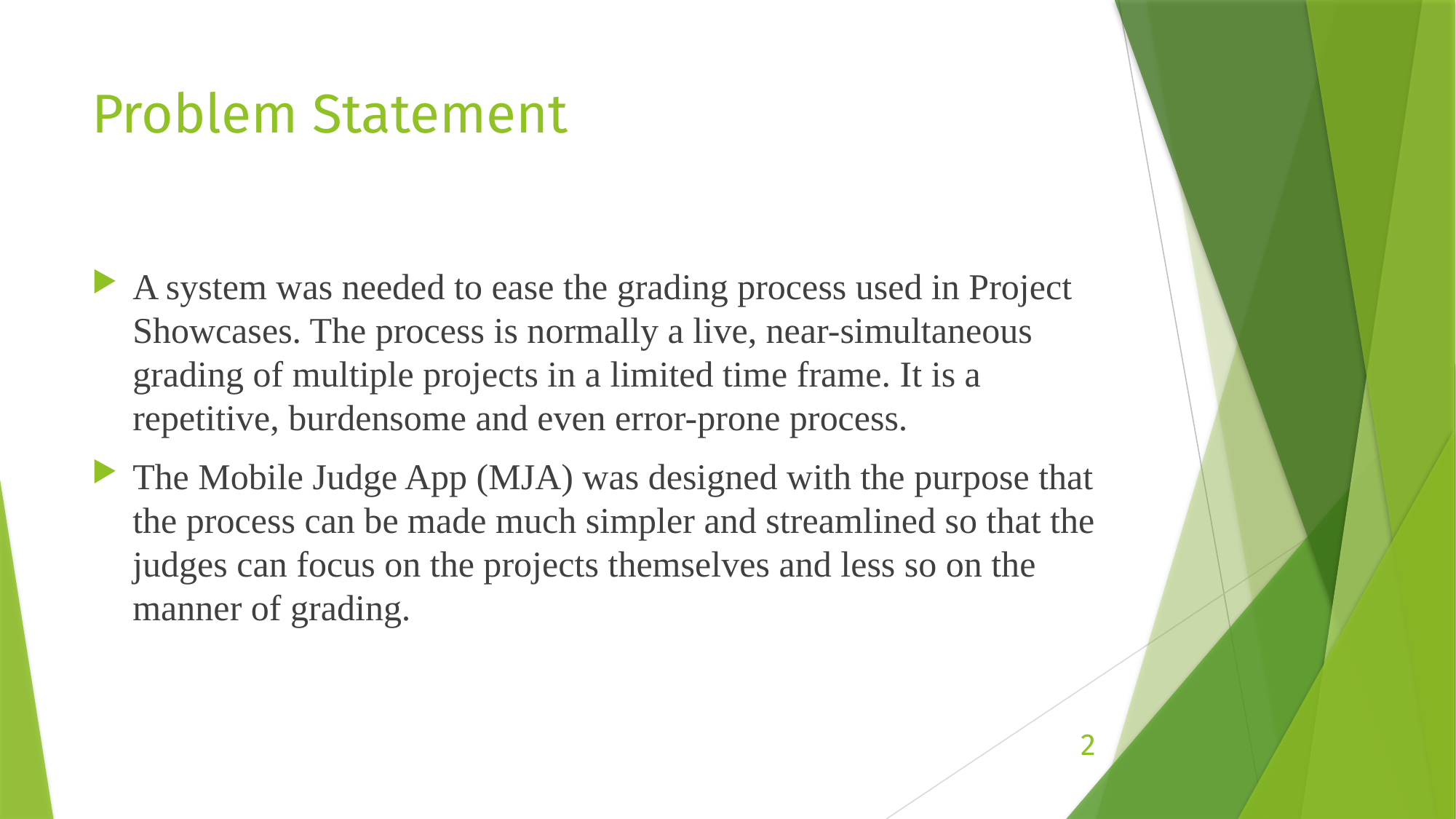

# Problem Statement
A system was needed to ease the grading process used in Project Showcases. The process is normally a live, near-simultaneous grading of multiple projects in a limited time frame. It is a repetitive, burdensome and even error-prone process.
The Mobile Judge App (MJA) was designed with the purpose that the process can be made much simpler and streamlined so that the judges can focus on the projects themselves and less so on the manner of grading.

2